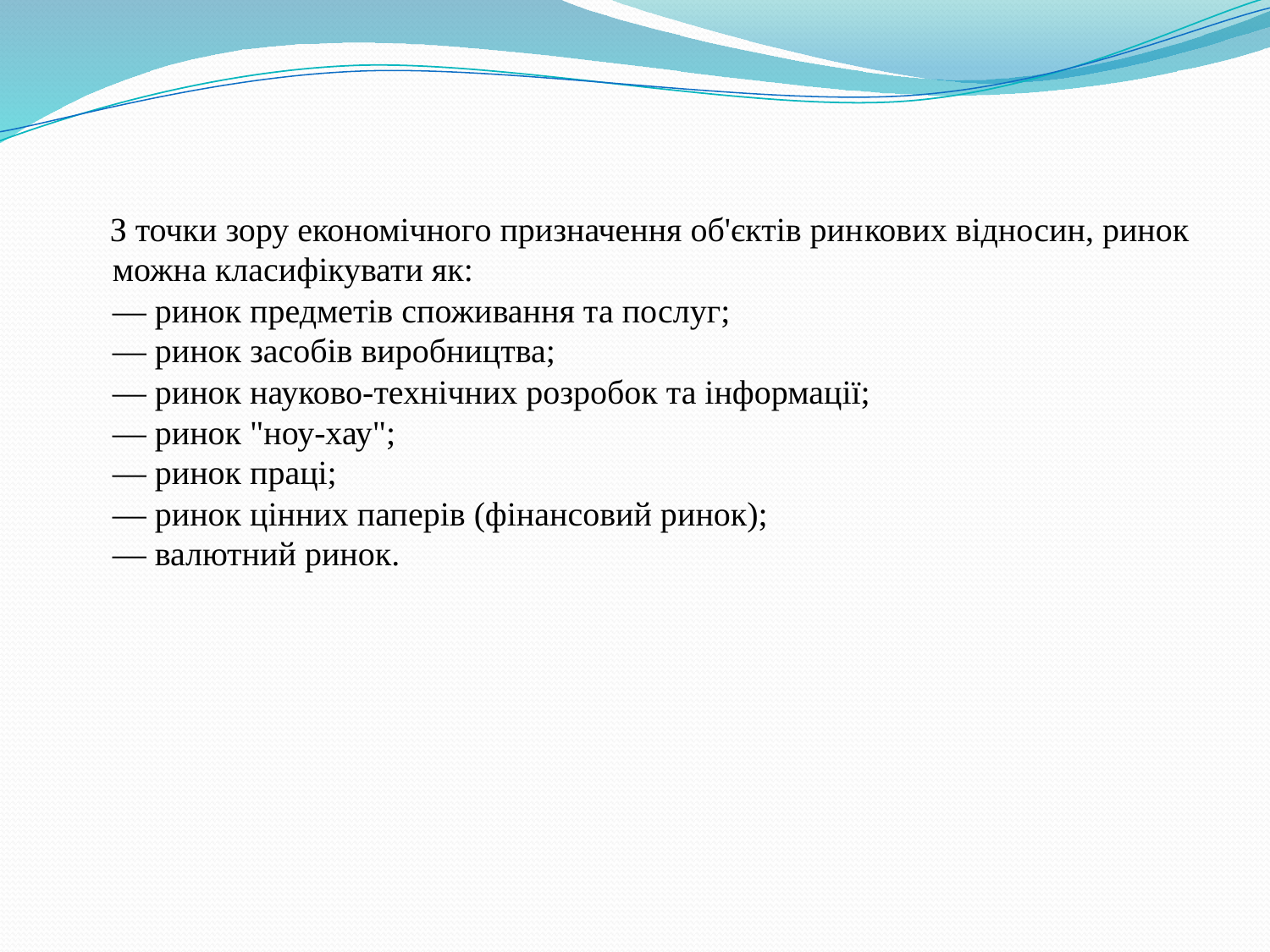

З точки зору економічного призначення об'єктів рин­кових відносин, ринок можна класифікувати як: 
— ринок предметів споживання та послуг; 
— ринок засобів виробництва; 
— ринок науково-технічних розробок та інформації; 
— ринок "ноу-хау"; 
— ринок праці; 
— ринок цінних паперів (фінансовий ринок); 
— валютний ринок.